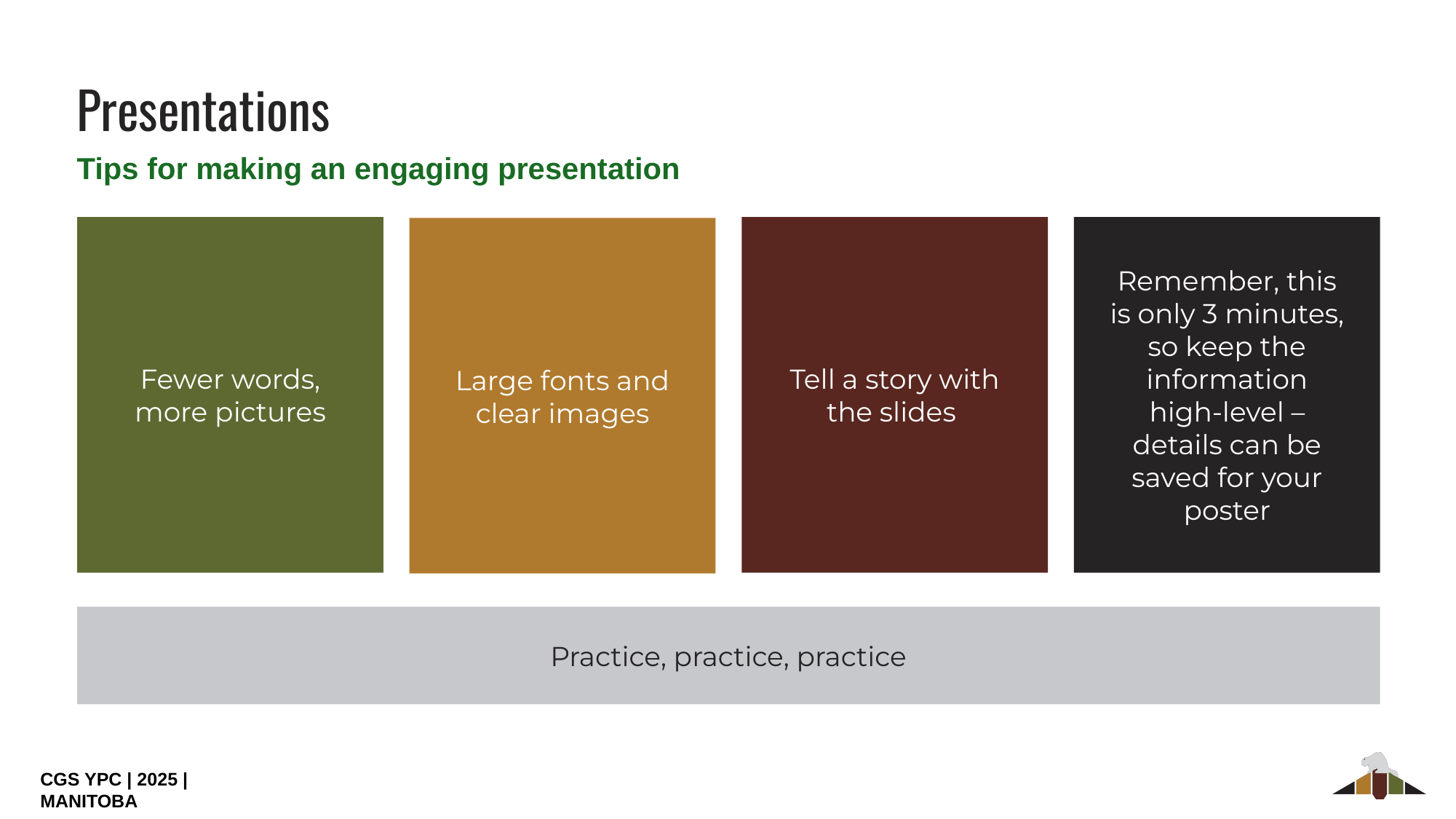

# Presentations
Tips for making an engaging presentation
Fewer words, more pictures
Tell a story with the slides
Remember, this is only 3 minutes, so keep the information high-level – details can be saved for your poster
Large fonts and clear images
Practice, practice, practice